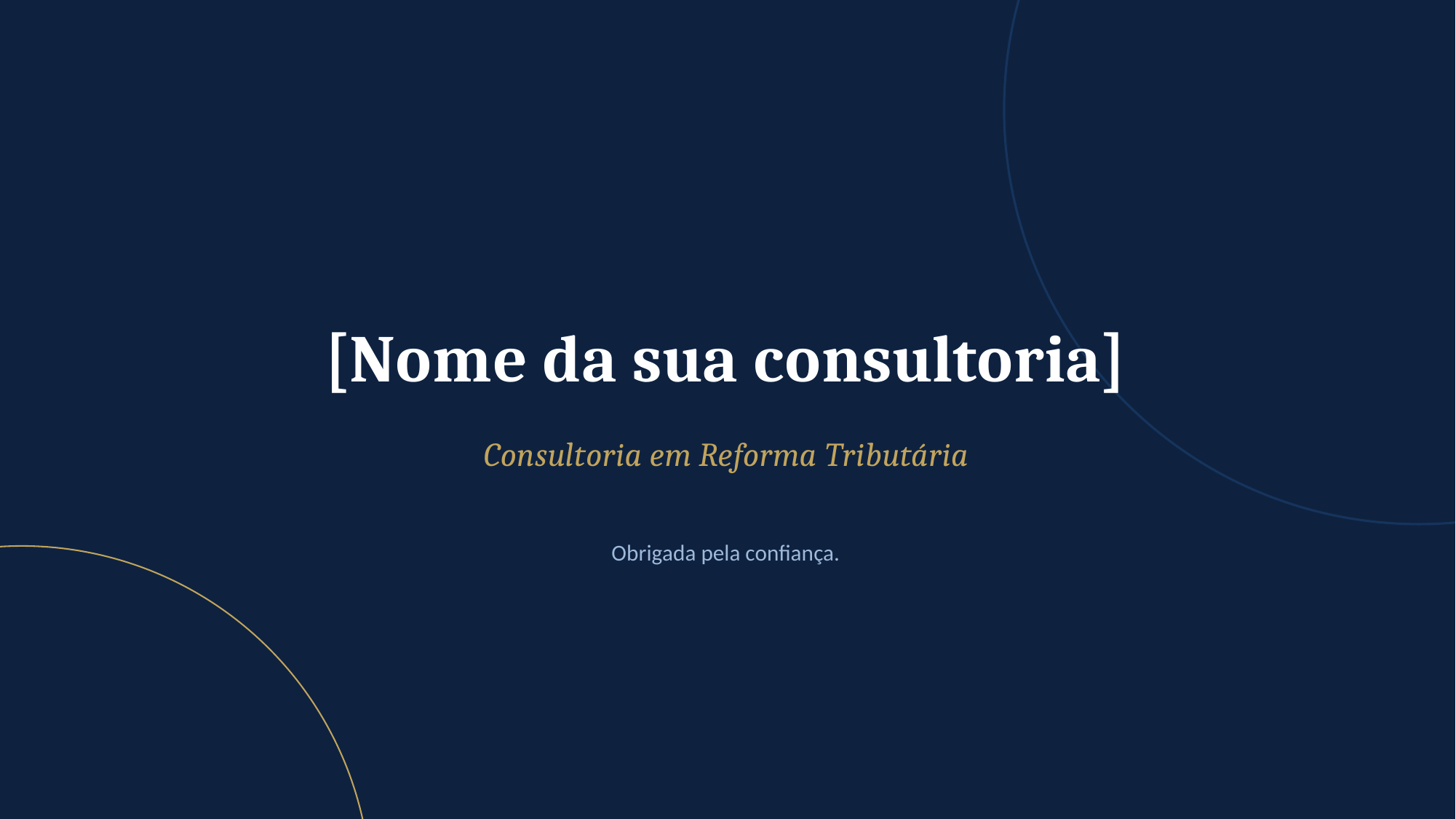

[Nome da sua consultoria]
Consultoria em Reforma Tributária
Obrigada pela confiança.